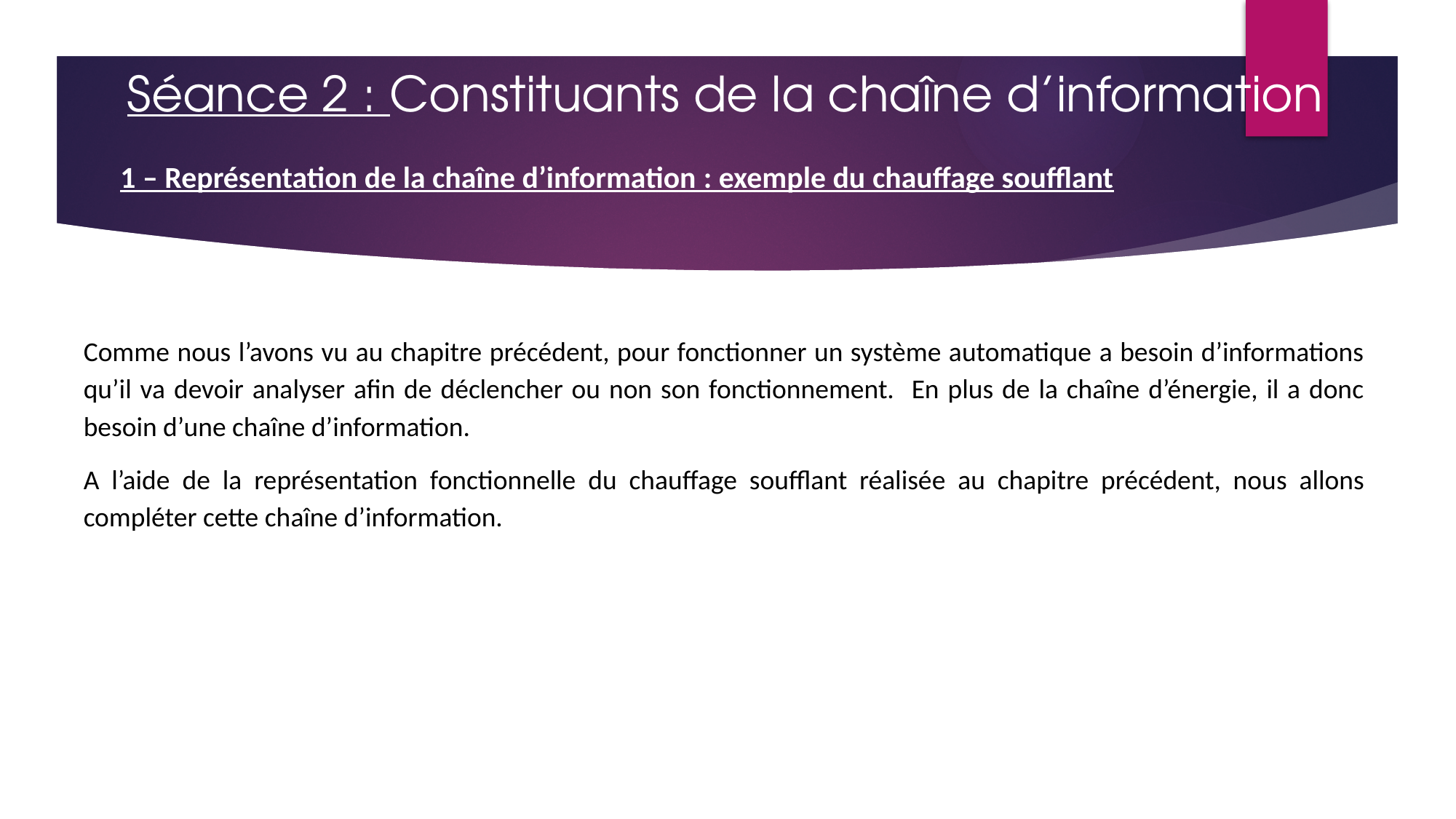

Séance 2 : Constituants de la chaîne d’information
#
1 – Représentation de la chaîne d’information : exemple du chauffage soufflant

Comme nous l’avons vu au chapitre précédent, pour fonctionner un système automatique a besoin d’informations qu’il va devoir analyser afin de déclencher ou non son fonctionnement.  En plus de la chaîne d’énergie, il a donc besoin d’une chaîne d’information.
A l’aide de la représentation fonctionnelle du chauffage soufflant réalisée au chapitre précédent, nous allons compléter cette chaîne d’information.